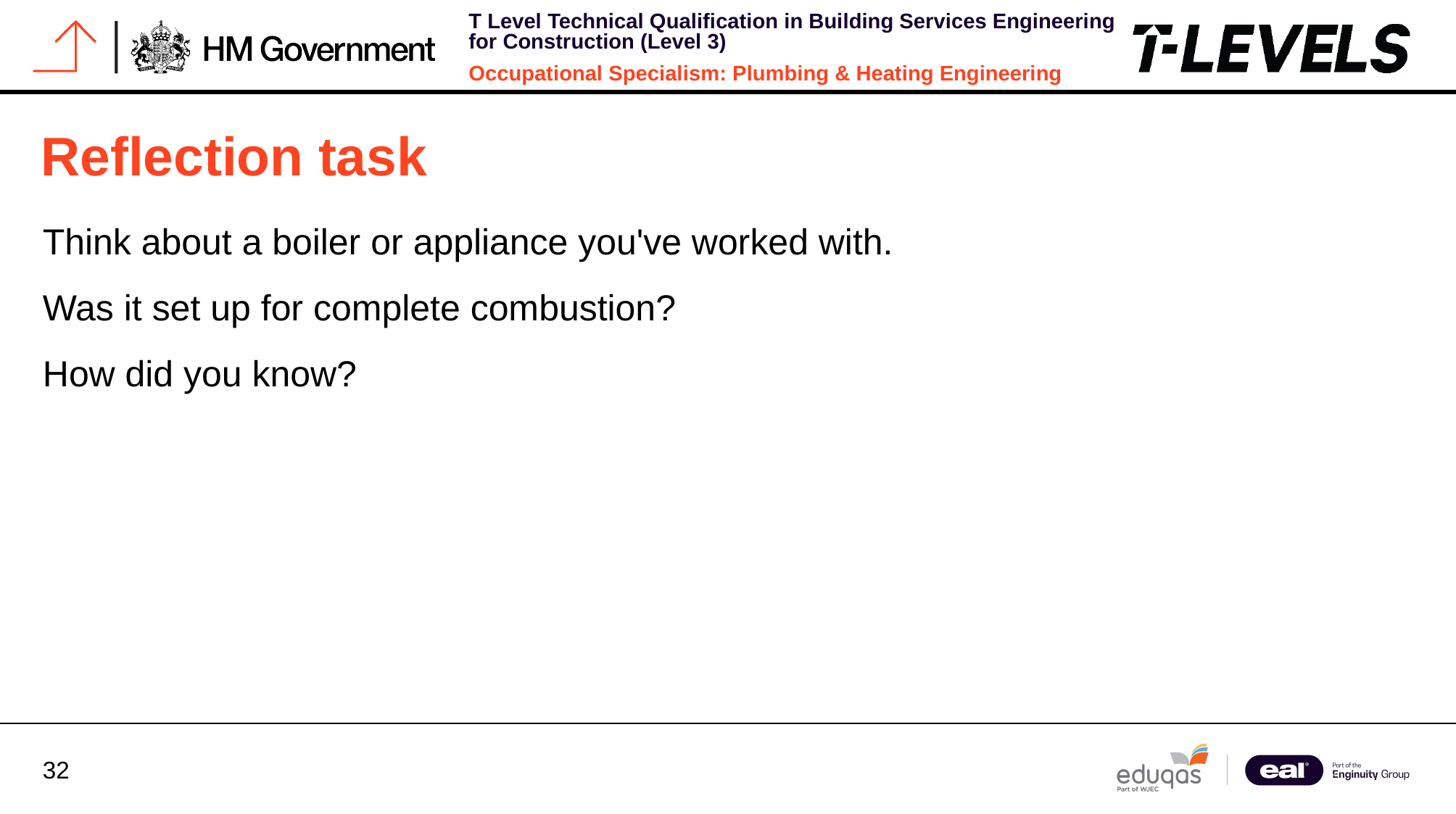

# Reflection task
Think about a boiler or appliance you've worked with.
Was it set up for complete combustion?
How did you know?